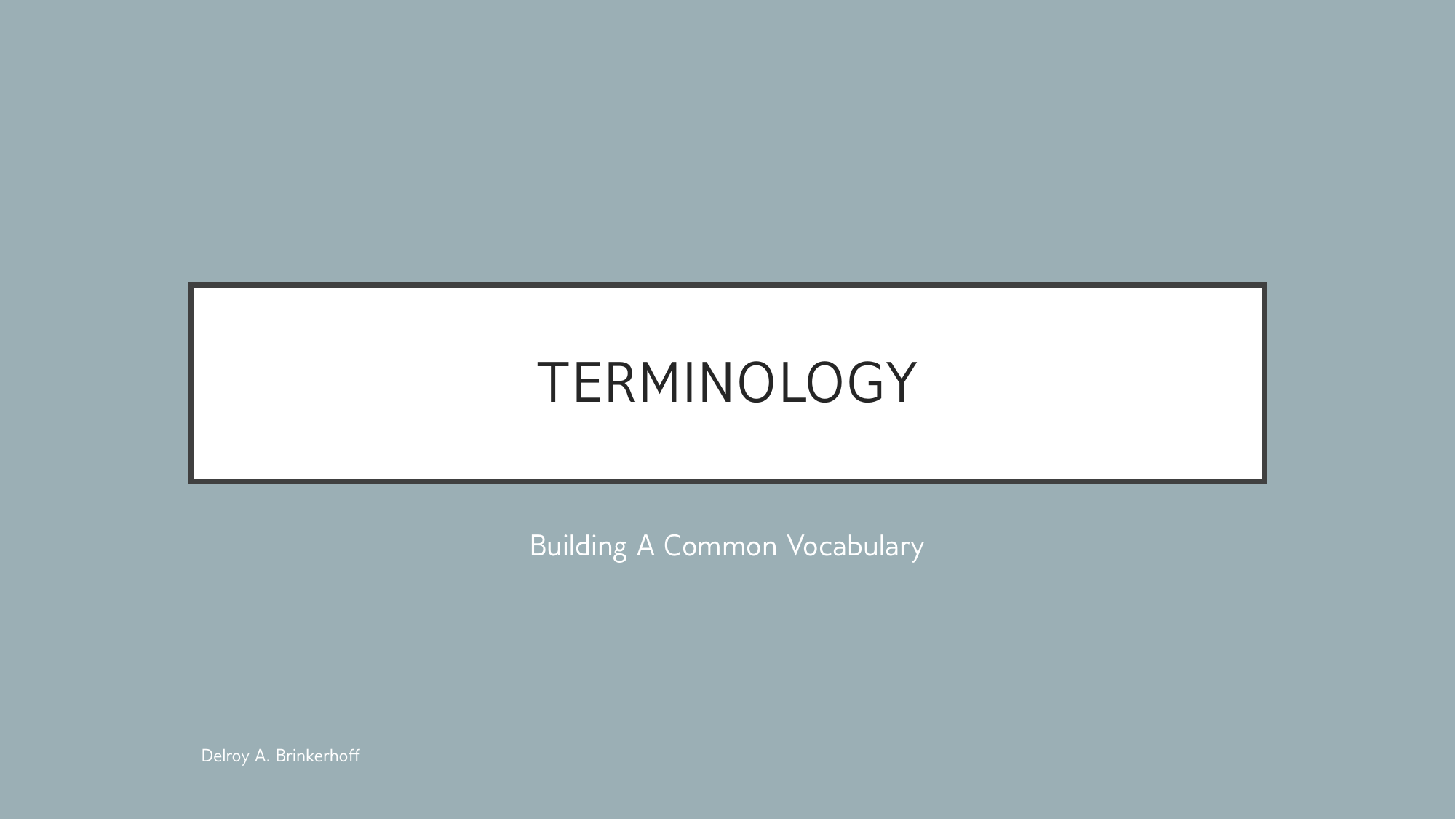

# Terminology
Building A Common Vocabulary
Delroy A. Brinkerhoff